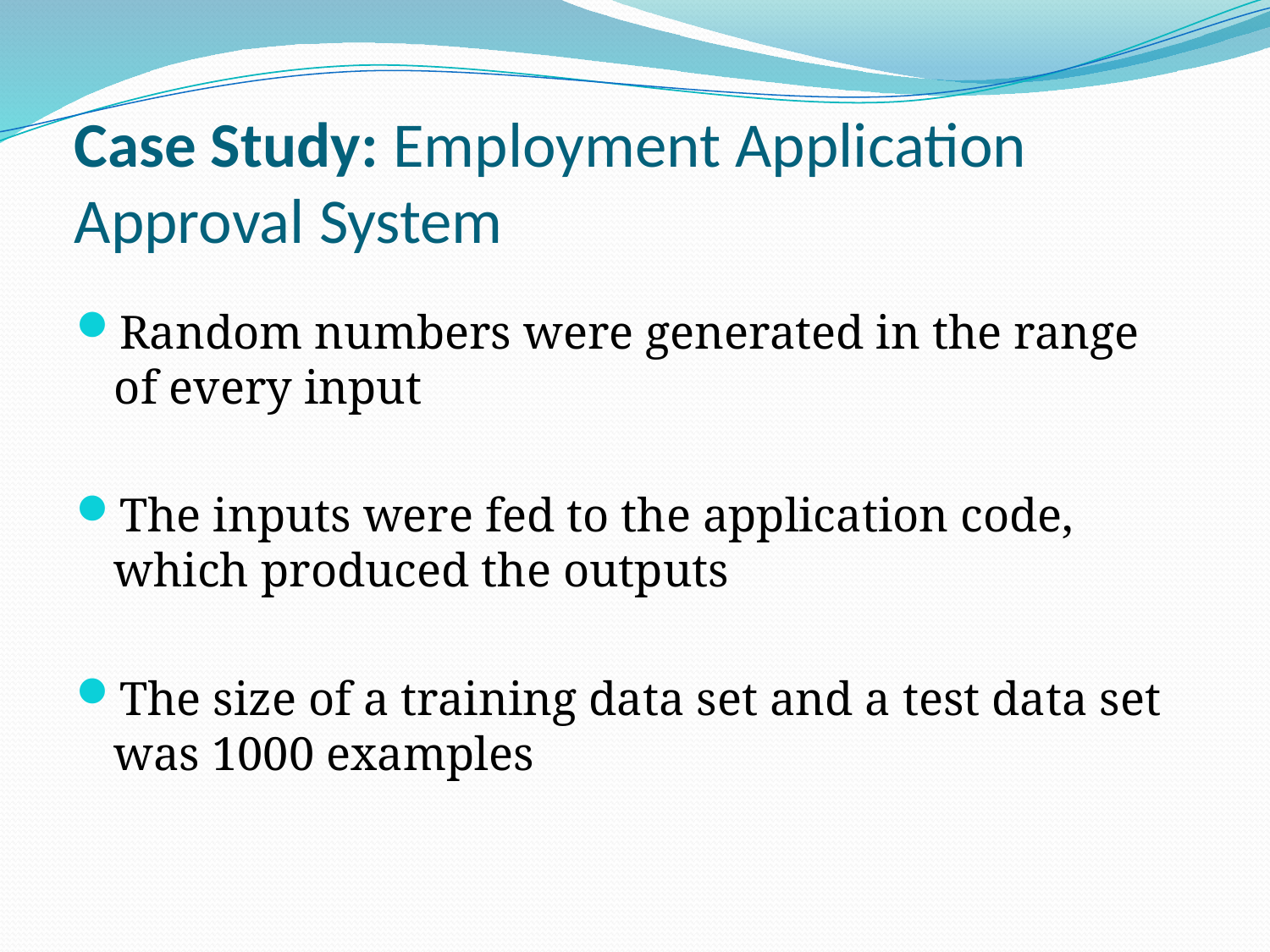

# Case Study: Employment Application Approval System

Random numbers were generated in the range of every input

The inputs were fed to the application code, which produced the outputs

The size of a training data set and a test data set was 1000 examples